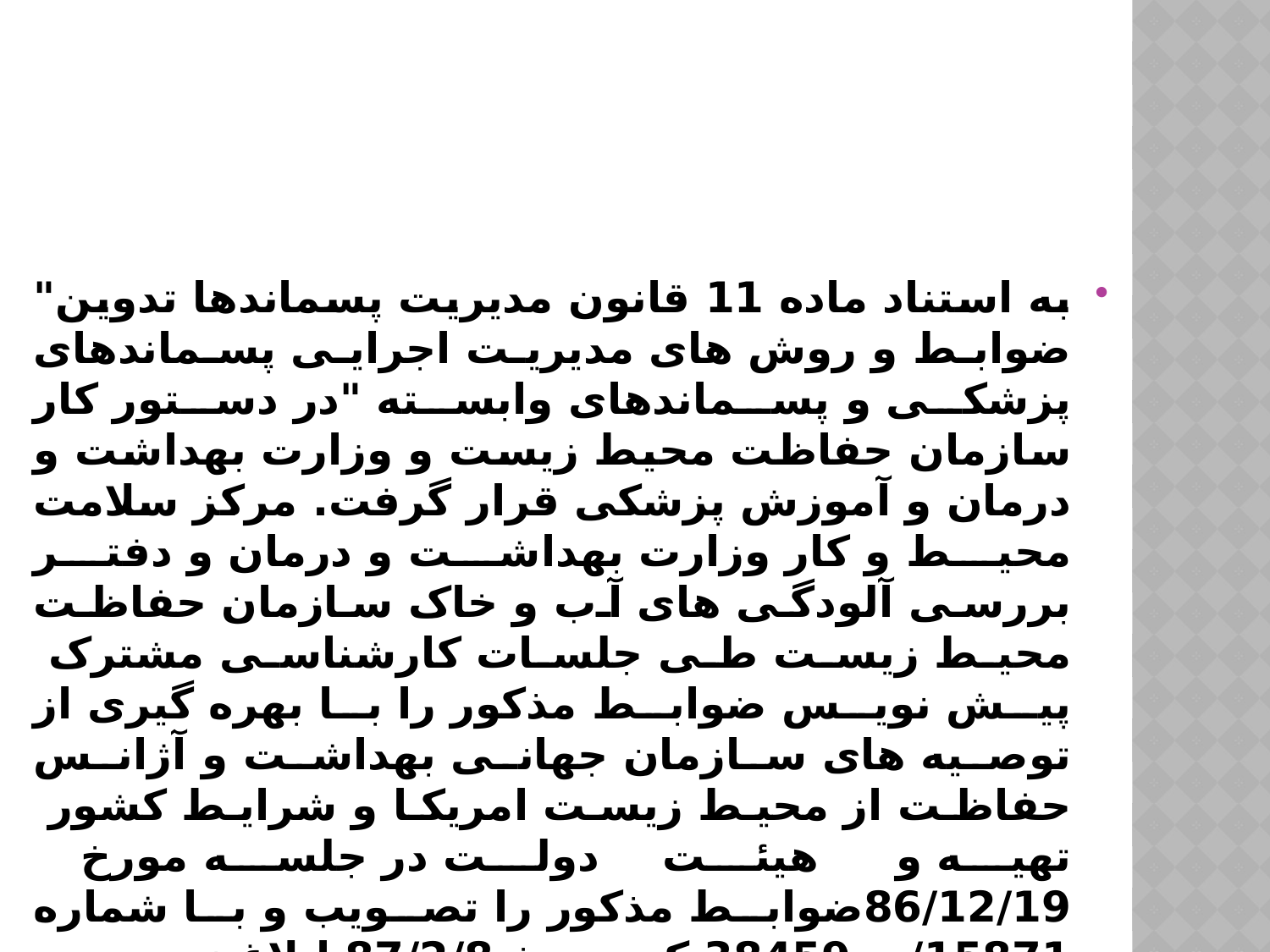

به استناد ماده 11 قانون مدیریت پسماندها تدوین" ضوابط و روش های مدیریت اجرایی پسماندهای پزشکی و پسماندهای وابسته "در دستور کار سازمان حفاظت محیط زیست و وزارت بهداشت و درمان و آموزش پزشکی قرار گرفت. مرکز سلامت محیط و کار وزارت بهداشت و درمان و دفتر بررسی آلودگی های آب و خاک سازمان حفاظت محیط زیست طی جلسات کارشناسی مشترک  پیش نویس ضوابط مذکور را با بهره گیری از توصیه های سازمان جهانی بهداشت و آژانس حفاظت از محيط زيست امريكا و شرایط کشور  تهیه و  هیئت دولت در جلسه مورخ 86/12/19ضوابط مذکور را تصویب و با شماره 15871/ت 38459 ک  مورخ 87/2/8 ابلاغ نمود.
وزارت بهداشت مسئول نظارت بر اجراي ضوابط و روش هاي مصوب مي باشد(نه مسئول مديريت اجرايي)